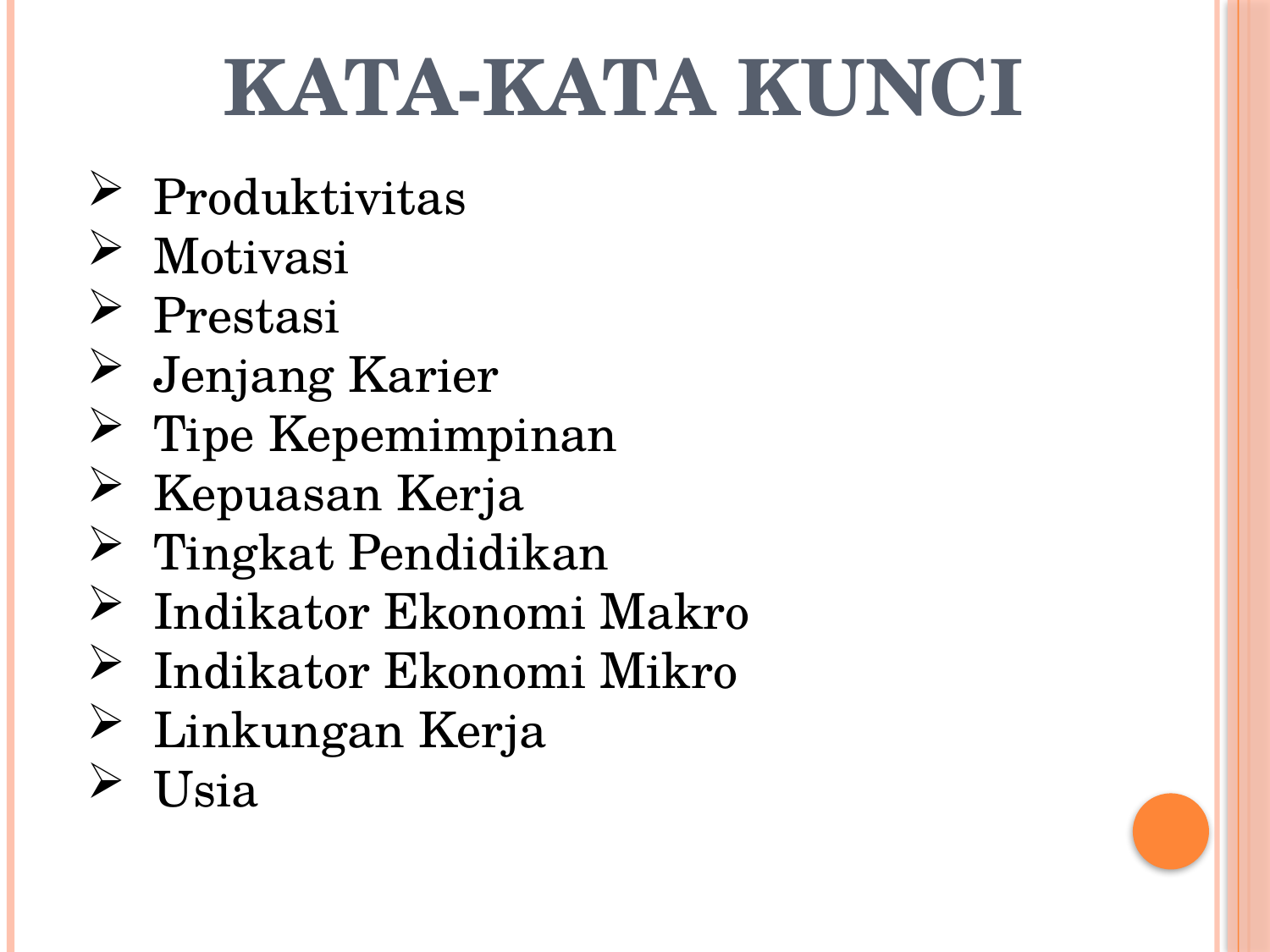

# Kata-kata kunci
  Produktivitas
  Motivasi
  Prestasi
  Jenjang Karier
  Tipe Kepemimpinan
  Kepuasan Kerja
  Tingkat Pendidikan
  Indikator Ekonomi Makro
  Indikator Ekonomi Mikro
  Linkungan Kerja
  Usia